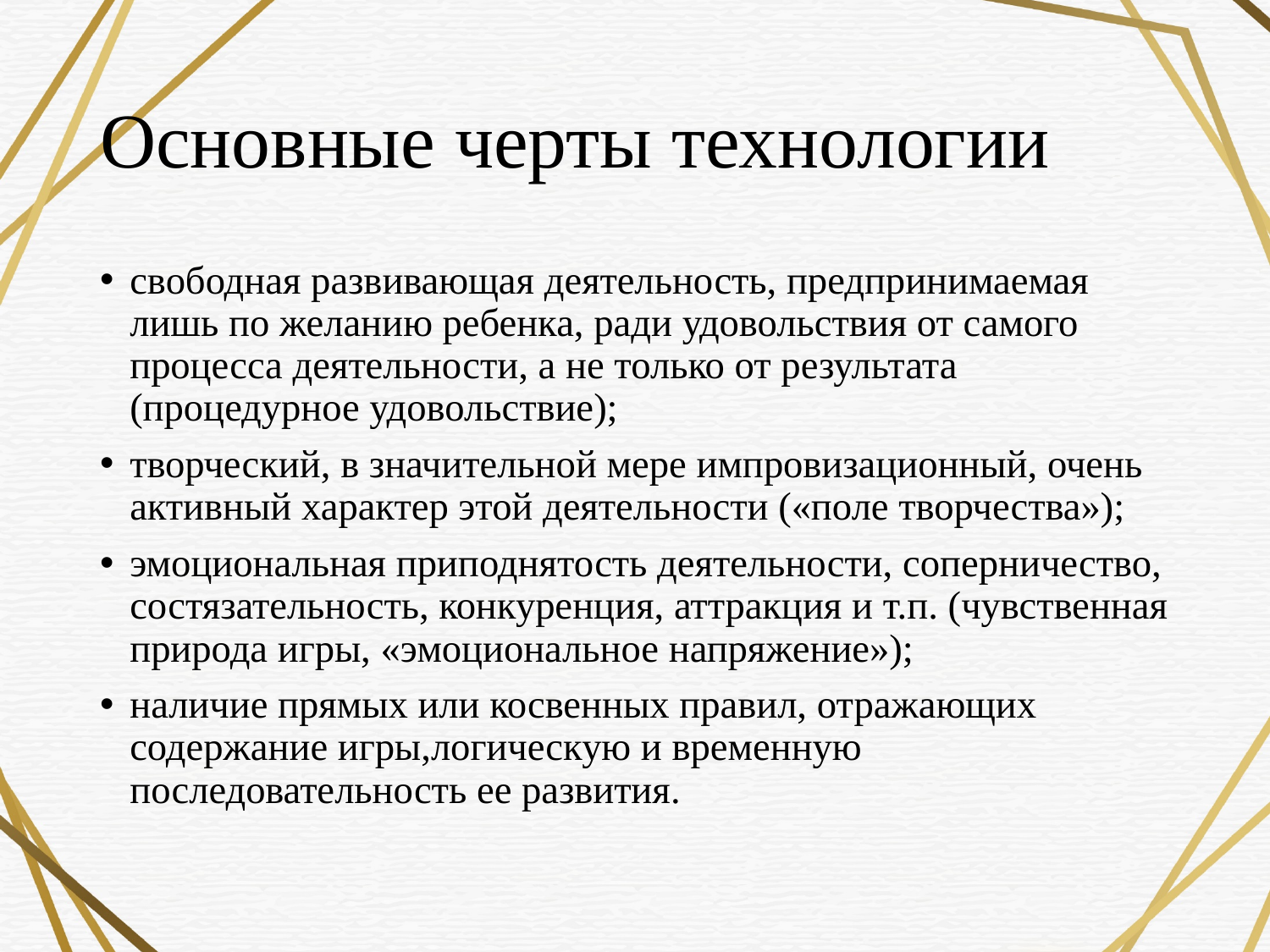

# Основные черты технологии
свободная развивающая деятельность, предпринимаемая лишь по желанию ребенка, ради удовольствия от самого процесса деятельности, а не только от результата (процедурное удовольствие);
творческий, в значительной мере импровизационный, очень активный характер этой деятельности («поле творчества»);
эмоциональная приподнятость деятельности, соперничество, состязательность, конкуренция, аттракция и т.п. (чувственная природа игры, «эмоциональное напряжение»);
наличие прямых или косвенных правил, отражающих содержание игры,логическую и временную последовательность ее развития.